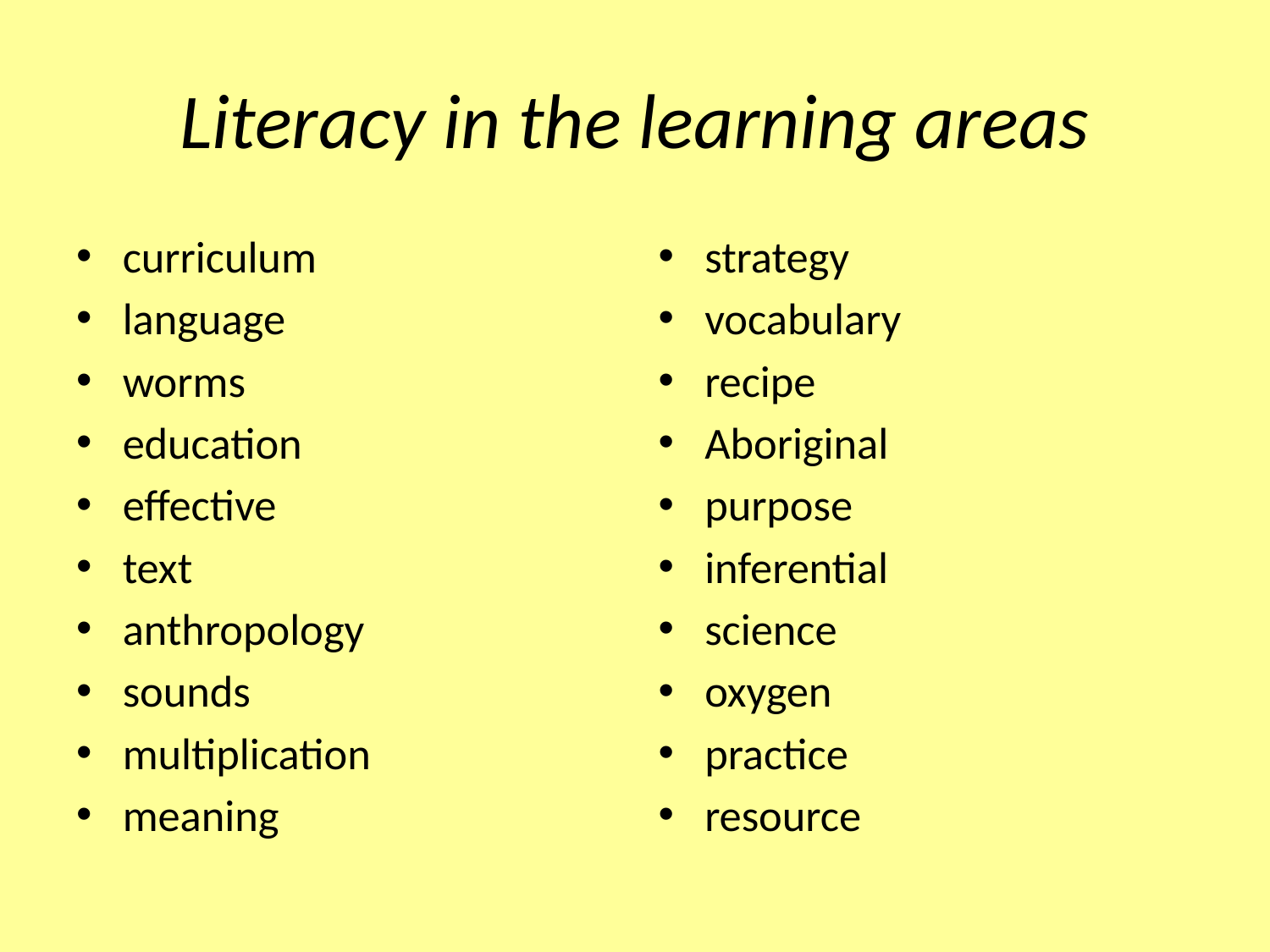

# Literacy in the learning areas
curriculum
language
worms
education
effective
text
anthropology
sounds
multiplication
meaning
strategy
vocabulary
recipe
Aboriginal
purpose
inferential
science
oxygen
practice
resource